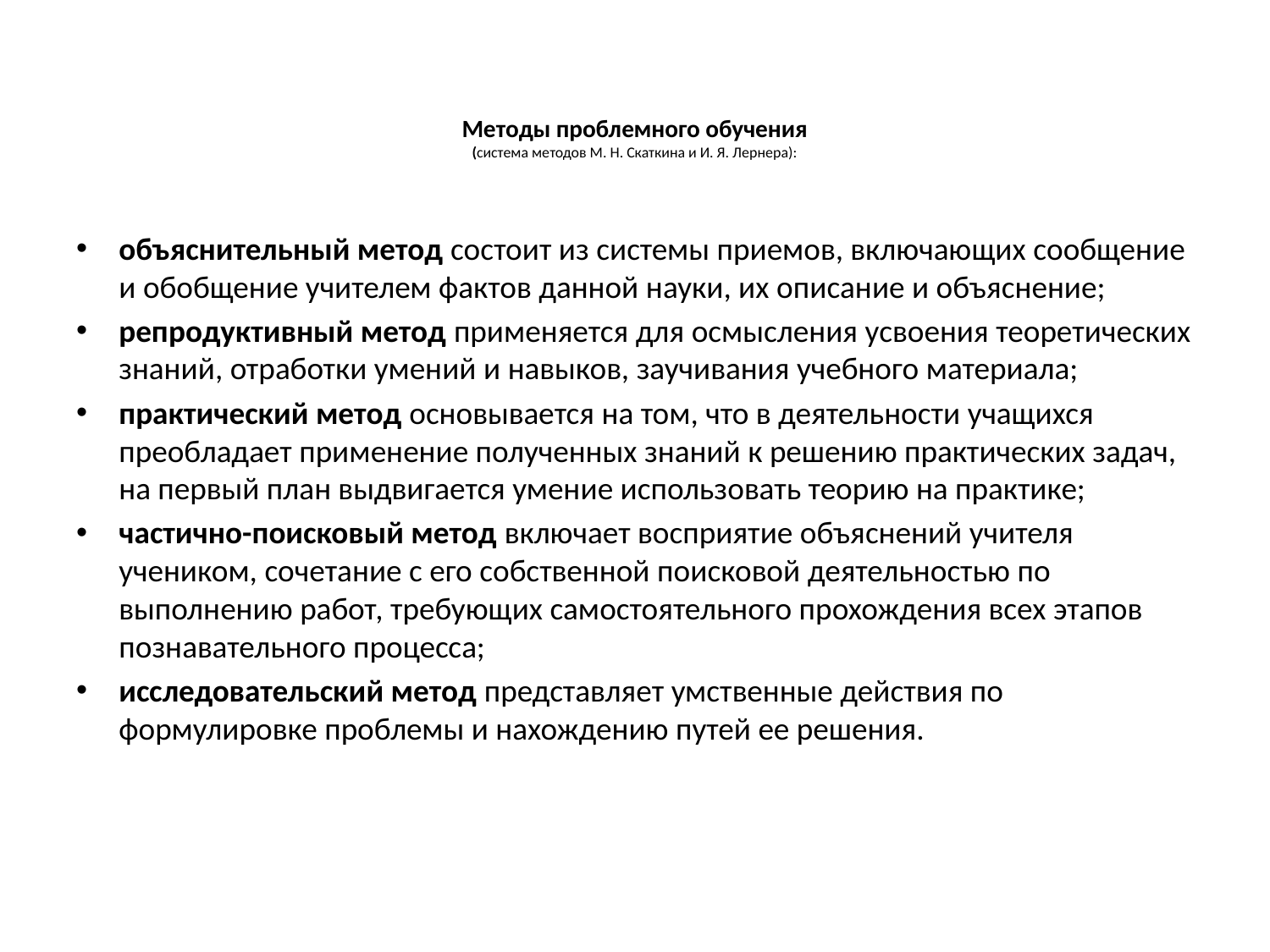

# Методы проблемного обучения (система методов М. Н. Скаткина и И. Я. Лернера):
объяснительный метод состоит из системы приемов, включающих сообщение и обобщение учителем фактов данной науки, их описание и объяснение;
репродуктивный метод применяется для осмысления усвоения теоретических знаний, отработки умений и навыков, заучивания учебного материала;
практический метод основывается на том, что в деятельности учащихся преобладает применение полученных знаний к решению практических задач, на первый план выдвигается умение использовать теорию на практике;
частично-поисковый метод включает восприятие объяснений учителя учеником, сочетание с его собственной поисковой деятельностью по выполнению работ, требующих самостоятельного прохождения всех этапов познавательного процесса;
исследовательский метод представляет умственные действия по формулировке проблемы и нахождению путей ее решения.